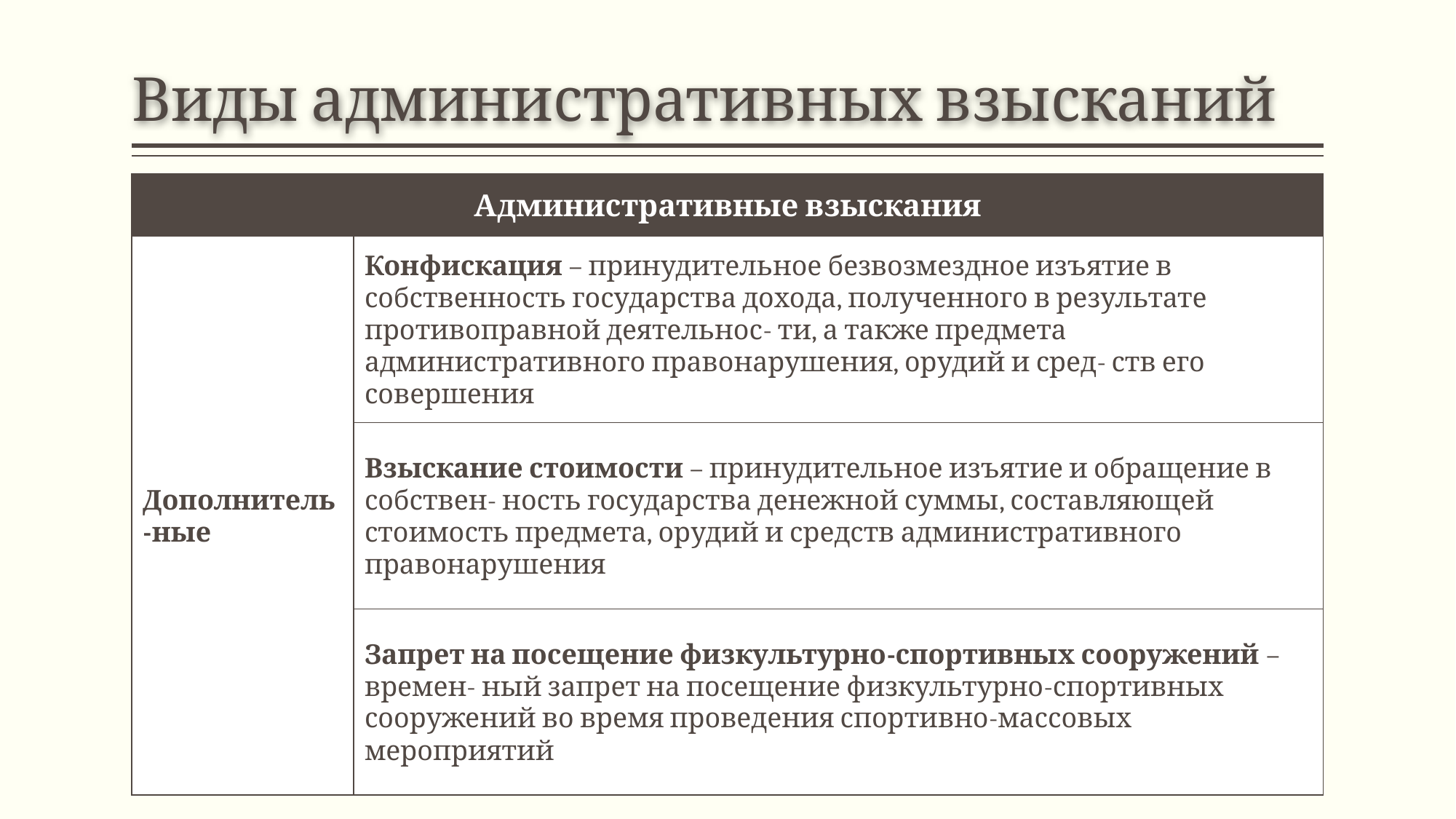

# Виды административных взысканий
| Административные взыскания |  |
| --- | --- |
| Дополнитель-ные | Конфискация – принудительное безвозмездное изъятие в собственность государства дохода, полученного в результате противоправной деятельнос- ти, а также предмета административного правонарушения, орудий и сред- ств его совершения |
|  | Взыскание стоимости – принудительное изъятие и обращение в собствен- ность государства денежной суммы, составляющей стоимость предмета, орудий и средств административного правонарушения |
|  | Запрет на посещение физкультурно-спортивных сооружений – времен- ный запрет на посещение физкультурно-спортивных сооружений во время проведения спортивно-массовых мероприятий |